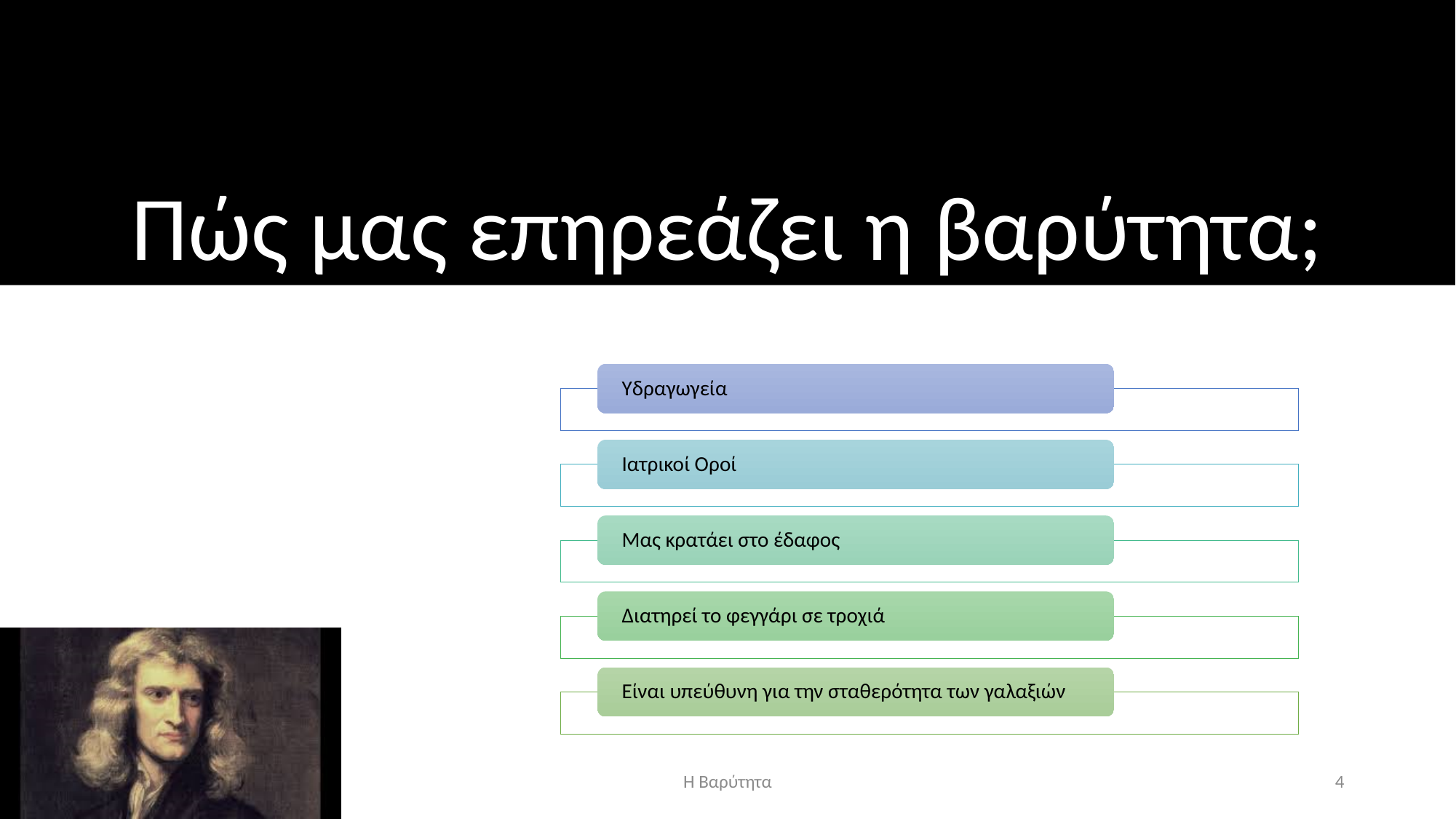

# Πώς μας επηρεάζει η βαρύτητα;
Υδραγωγεία
Ιατρικοί Οροί
Μας κρατάει στο έδαφος
Διατηρεί το φεγγάρι σε τροχιά
Είναι υπεύθυνη για την σταθερότητα των γαλαξιών
Η Βαρύτητα
4